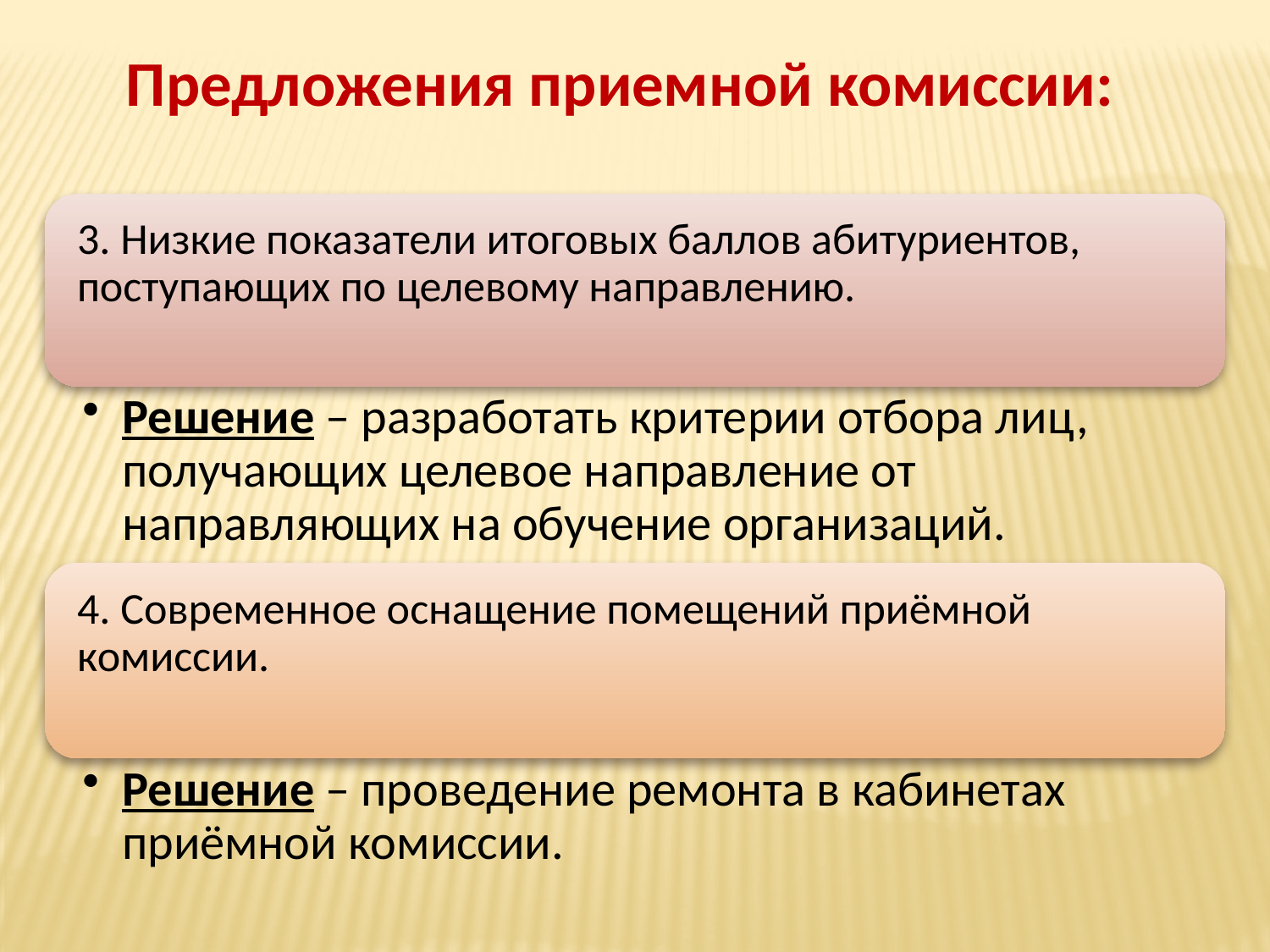

Предложения приемной комиссии:
3. Низкие показатели итоговых баллов абитуриентов, поступающих по целевому направлению.
Решение – разработать критерии отбора лиц, получающих целевое направление от направляющих на обучение организаций.
4. Современное оснащение помещений приёмной комиссии.
Решение – проведение ремонта в кабинетах приёмной комиссии.